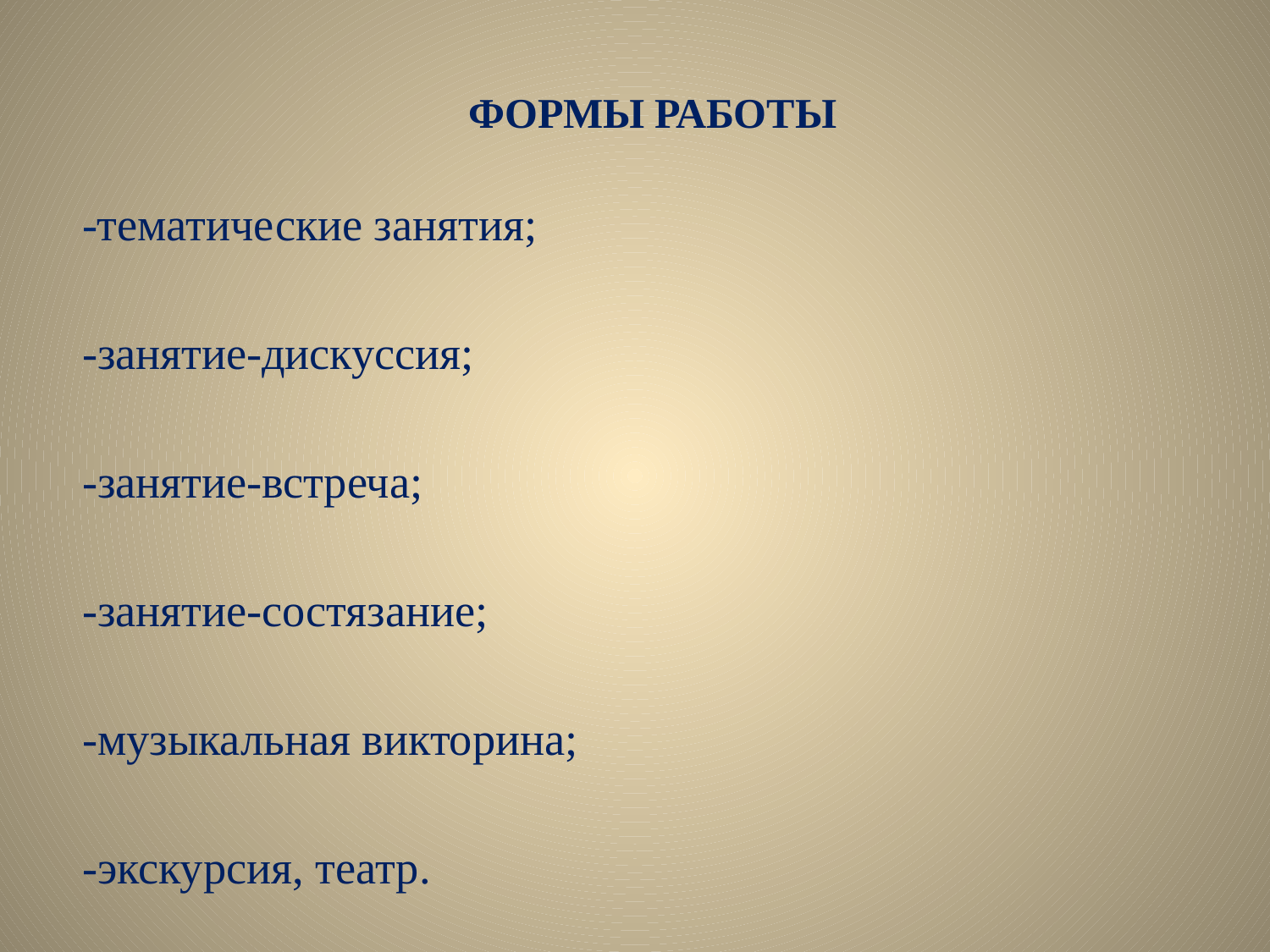

# ФОРМЫ РАБОТЫ
-тематические занятия;

-занятие-дискуссия;

-занятие-встреча;

-занятие-состязание;

-музыкальная викторина;

-экскурсия, театр.